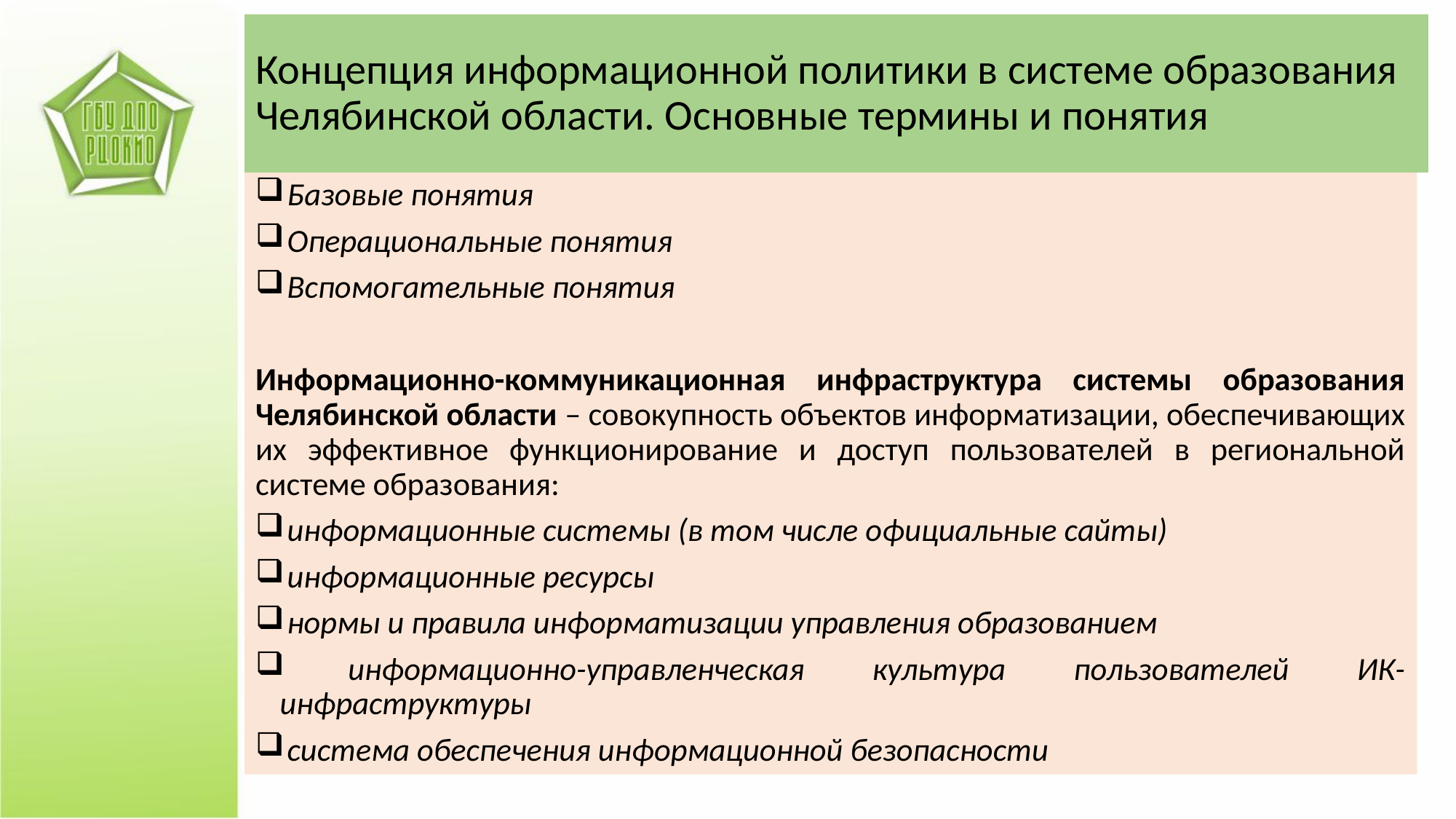

# Концепция информационной политики в системе образования Челябинской области. Основные термины и понятия
 Базовые понятия
 Операциональные понятия
 Вспомогательные понятия

Информационно-коммуникационная инфраструктура системы образования Челябинской области – совокупность объектов информатизации, обеспечивающих их эффективное функционирование и доступ пользователей в региональной системе образования:
 информационные системы (в том числе официальные сайты)
 информационные ресурсы
 нормы и правила информатизации управления образованием
 информационно-управленческая культура пользователей ИК-инфраструктуры
 система обеспечения информационной безопасности